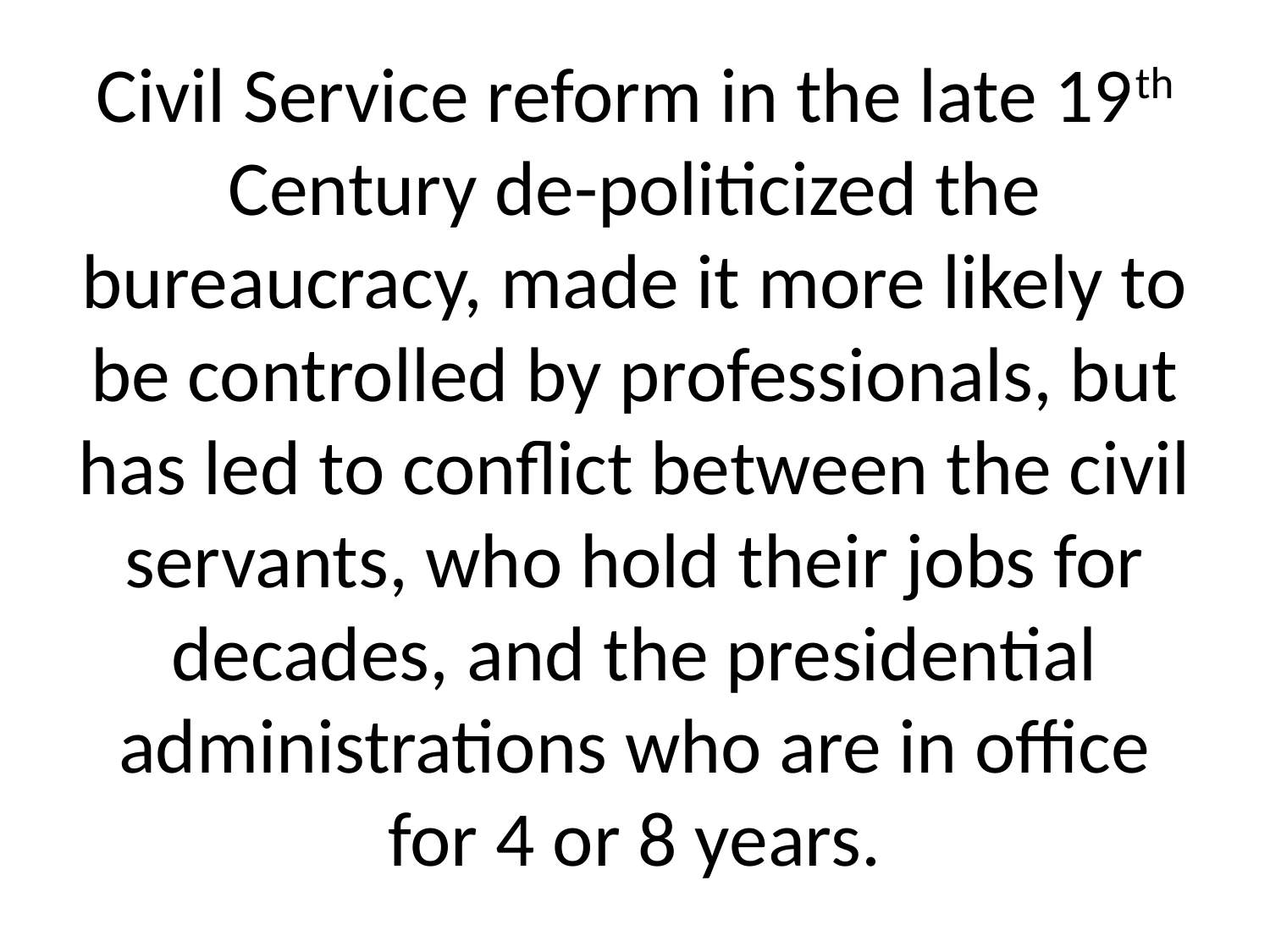

# Civil Service reform in the late 19th Century de-politicized the bureaucracy, made it more likely to be controlled by professionals, but has led to conflict between the civil servants, who hold their jobs for decades, and the presidential administrations who are in office for 4 or 8 years.